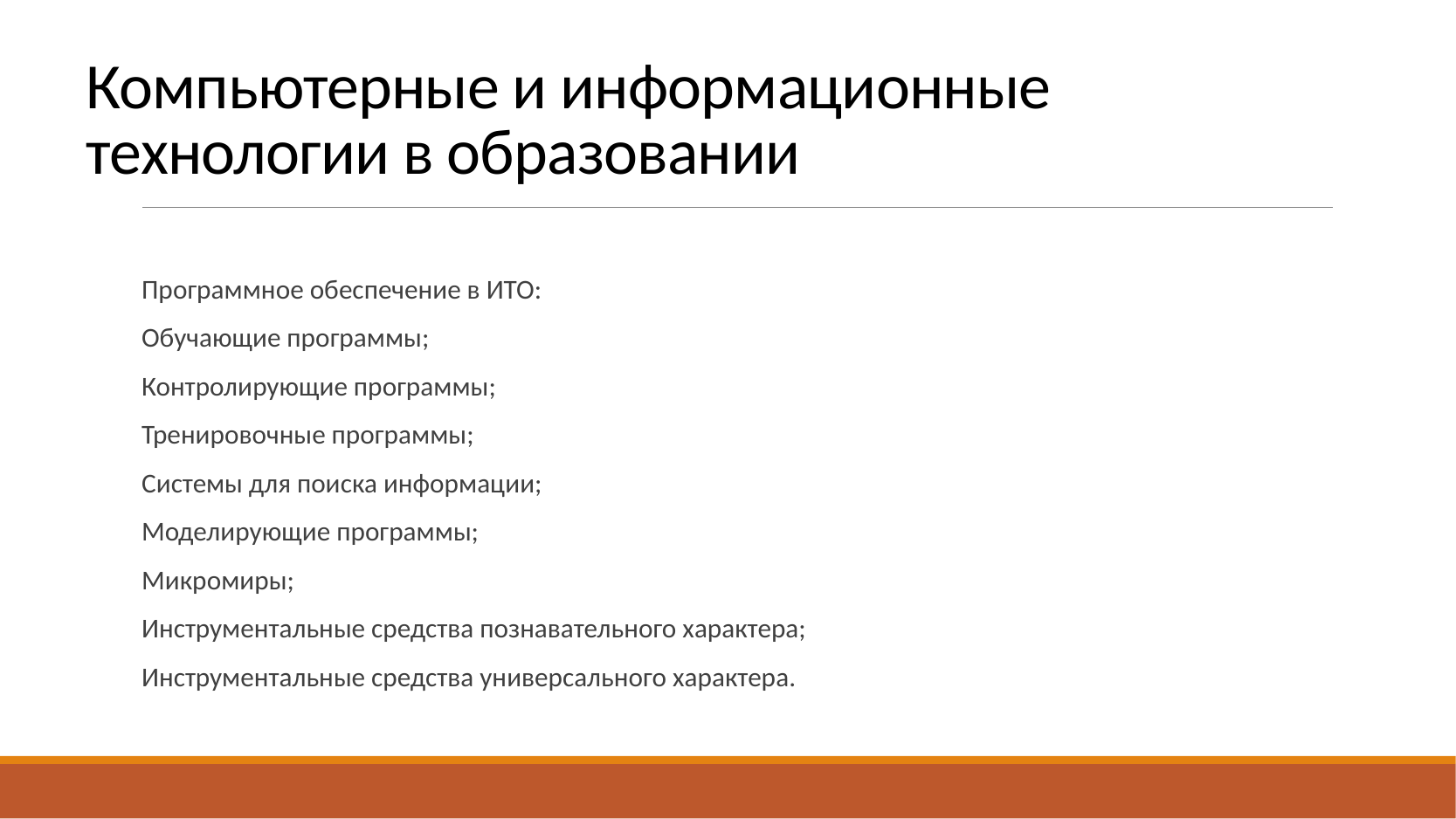

# Компьютерные и информационные технологии в образовании

	Программное обеспечение в ИТО:
Обучающие программы;
Контролирующие программы;
Тренировочные программы;
Системы для поиска информации;
Моделирующие программы;
Микромиры;
Инструментальные средства познавательного характера;
Инструментальные средства универсального характера.